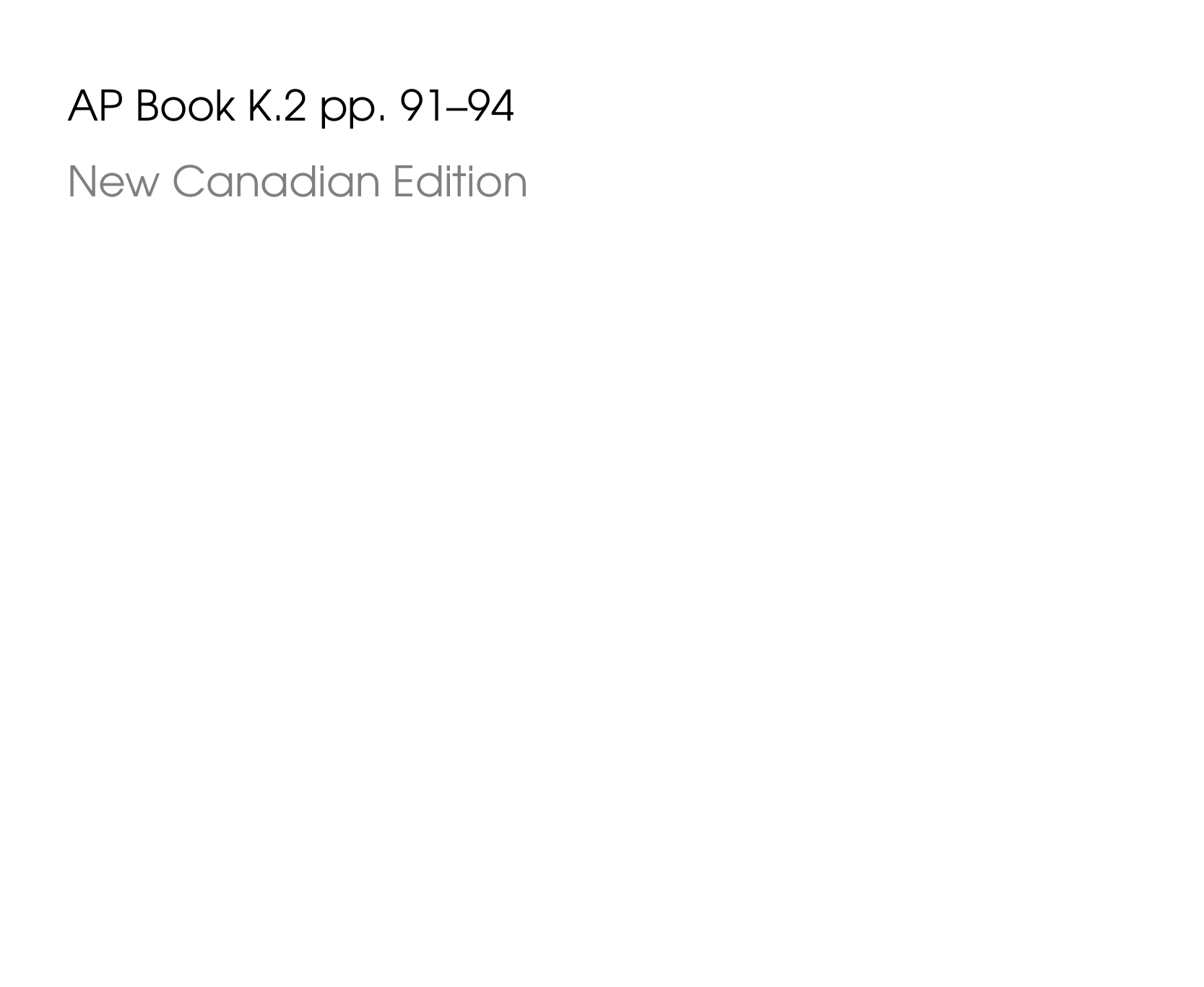

AP Book K.2 pp. 91–94
New Canadian Edition